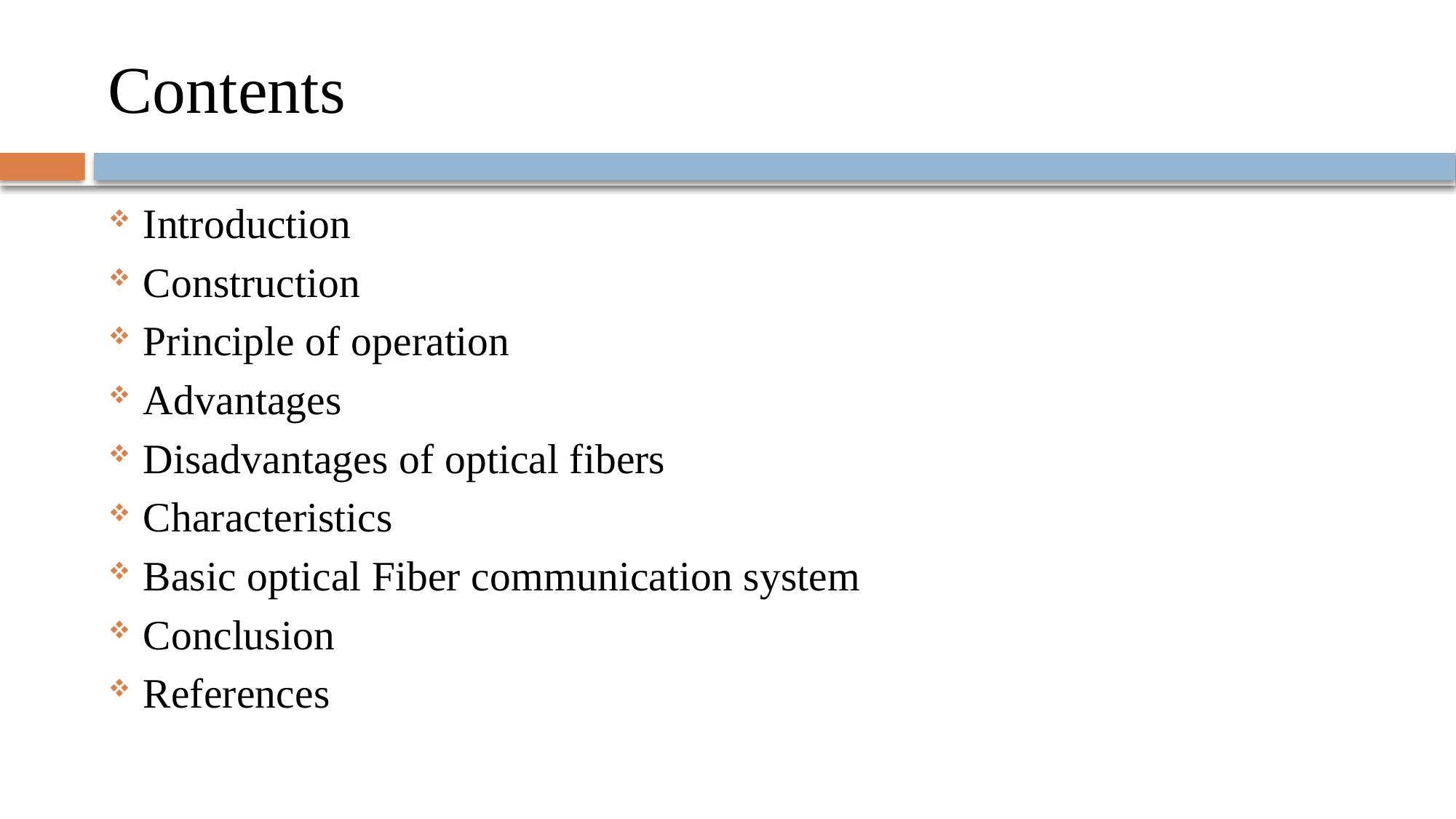

# Contents
Introduction
Construction
Principle of operation
Advantages
Disadvantages of optical fibers
Characteristics
Basic optical Fiber communication system
Conclusion
References